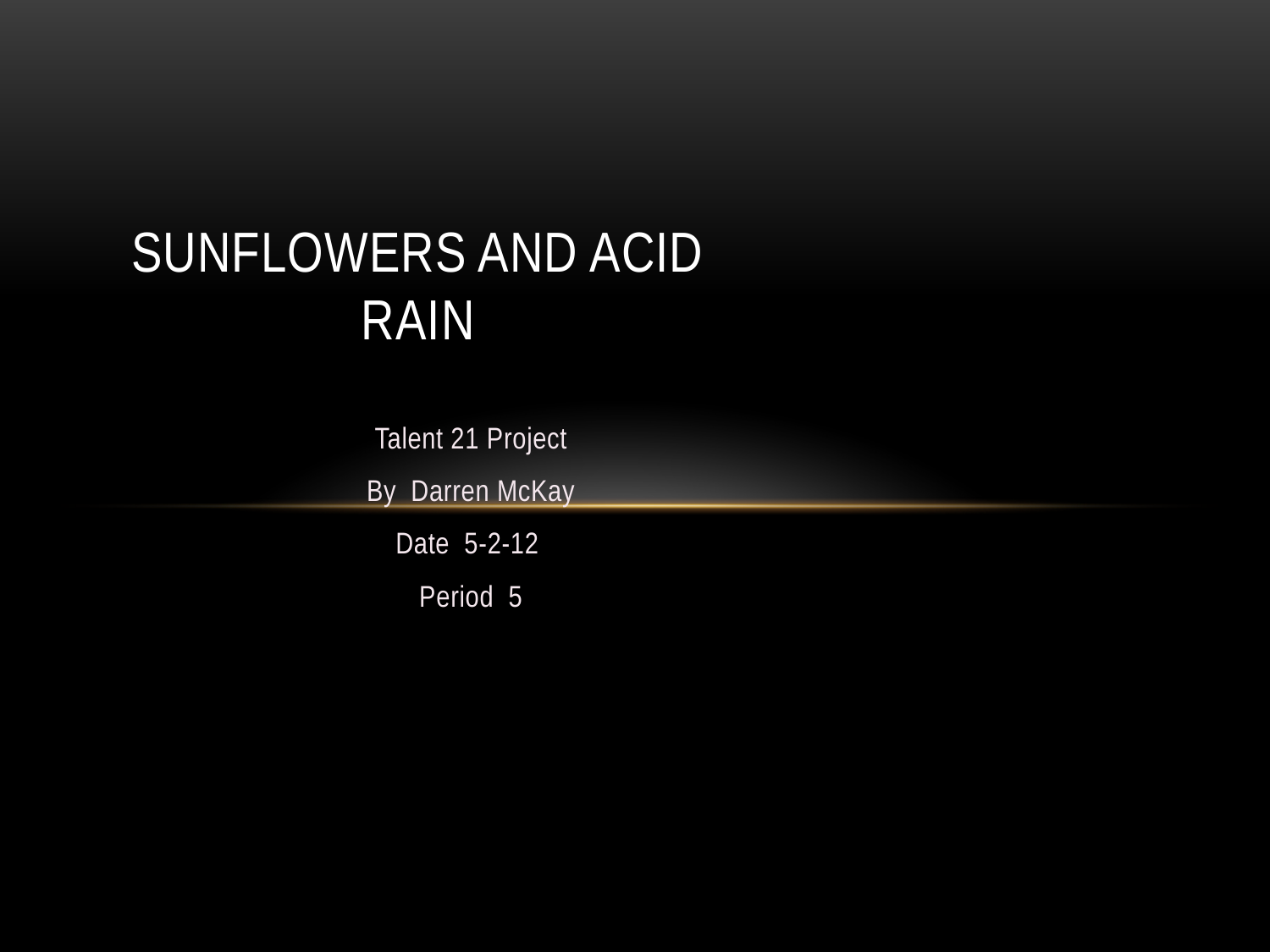

# Sunflowers and Acid Rain
Talent 21 Project
By  Darren McKay
Date  5-2-12
Period  5